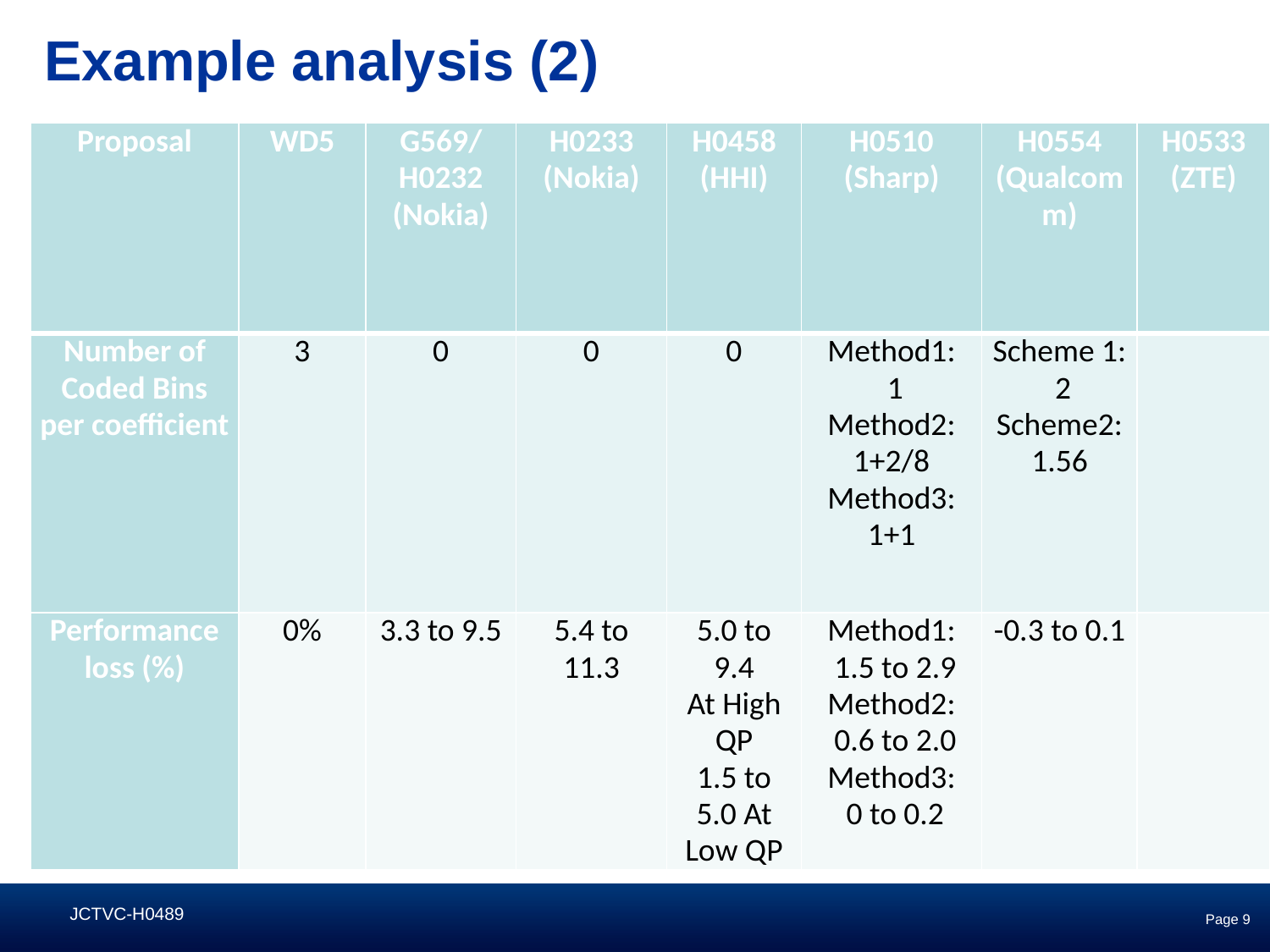

# Example analysis (2)
| Proposal | WD5 | G569/ H0232 (Nokia) | H0233 (Nokia) | H0458 (HHI) | H0510 (Sharp) | H0554 (Qualcomm) | H0533 (ZTE) |
| --- | --- | --- | --- | --- | --- | --- | --- |
| Number of Coded Bins per coefficient | 3 | 0 | 0 | 0 | Method1: 1 Method2: 1+2/8 Method3: 1+1 | Scheme 1: 2 Scheme2: 1.56 |  |
| Performance loss (%) | 0% | 3.3 to 9.5 | 5.4 to 11.3 | 5.0 to 9.4 At High QP 1.5 to 5.0 At Low QP | Method1: 1.5 to 2.9 Method2: 0.6 to 2.0 Method3: 0 to 0.2 | -0.3 to 0.1 |  |